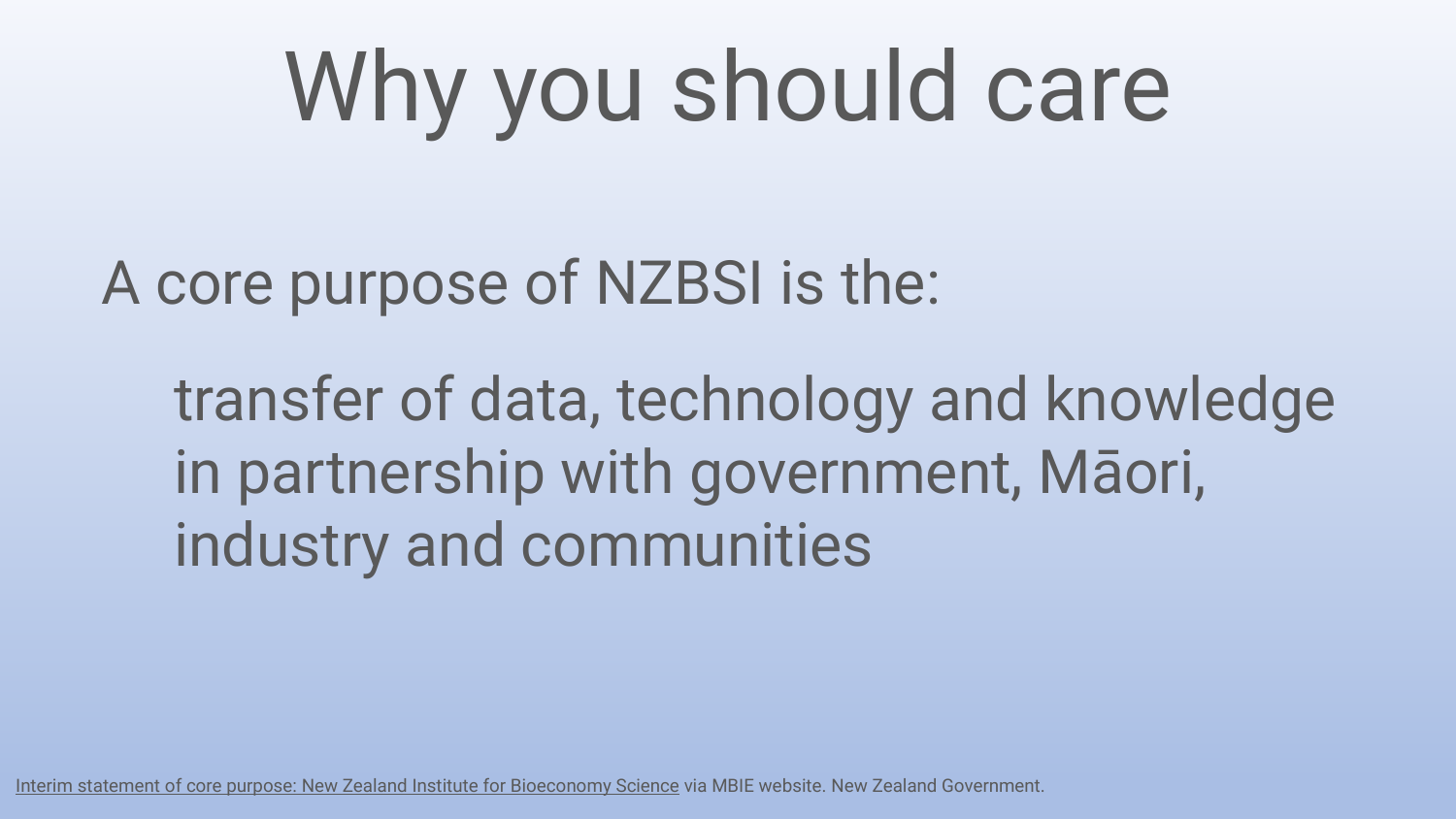

Why you should care
A core purpose of NZBSI is the:

transfer of data, technology and knowledge in partnership with government, Māori, industry and communities
Interim statement of core purpose: New Zealand Institute for Bioeconomy Science via MBIE website. New Zealand Government.